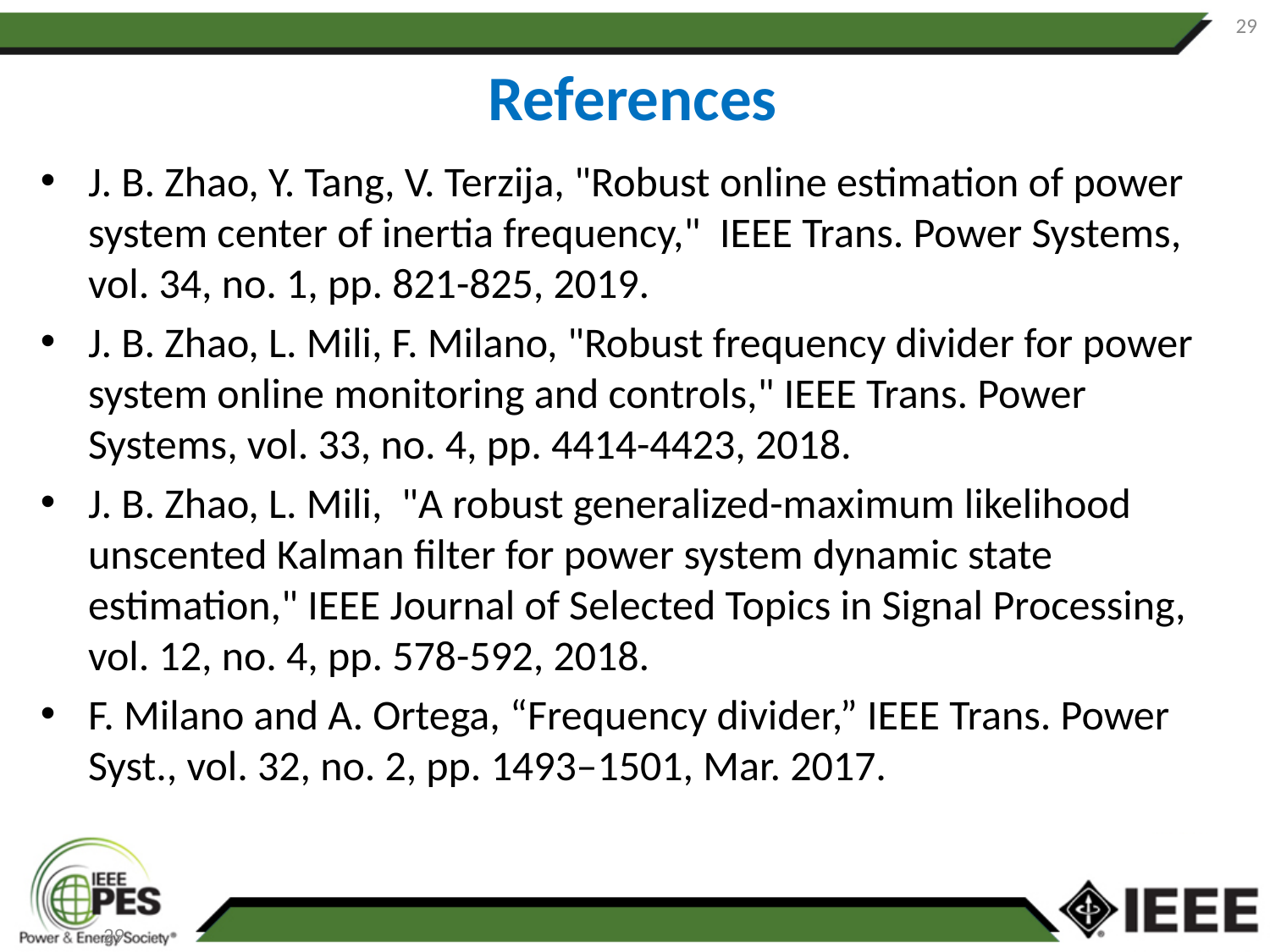

29
# References
J. B. Zhao, Y. Tang, V. Terzija, "Robust online estimation of power system center of inertia frequency,"  IEEE Trans. Power Systems, vol. 34, no. 1, pp. 821-825, 2019.
J. B. Zhao, L. Mili, F. Milano, "Robust frequency divider for power system online monitoring and controls," IEEE Trans. Power Systems, vol. 33, no. 4, pp. 4414-4423, 2018.
J. B. Zhao, L. Mili,  "A robust generalized-maximum likelihood unscented Kalman filter for power system dynamic state estimation," IEEE Journal of Selected Topics in Signal Processing,  vol. 12, no. 4, pp. 578-592, 2018.
F. Milano and A. Ortega, “Frequency divider,” IEEE Trans. Power Syst., vol. 32, no. 2, pp. 1493–1501, Mar. 2017.
29